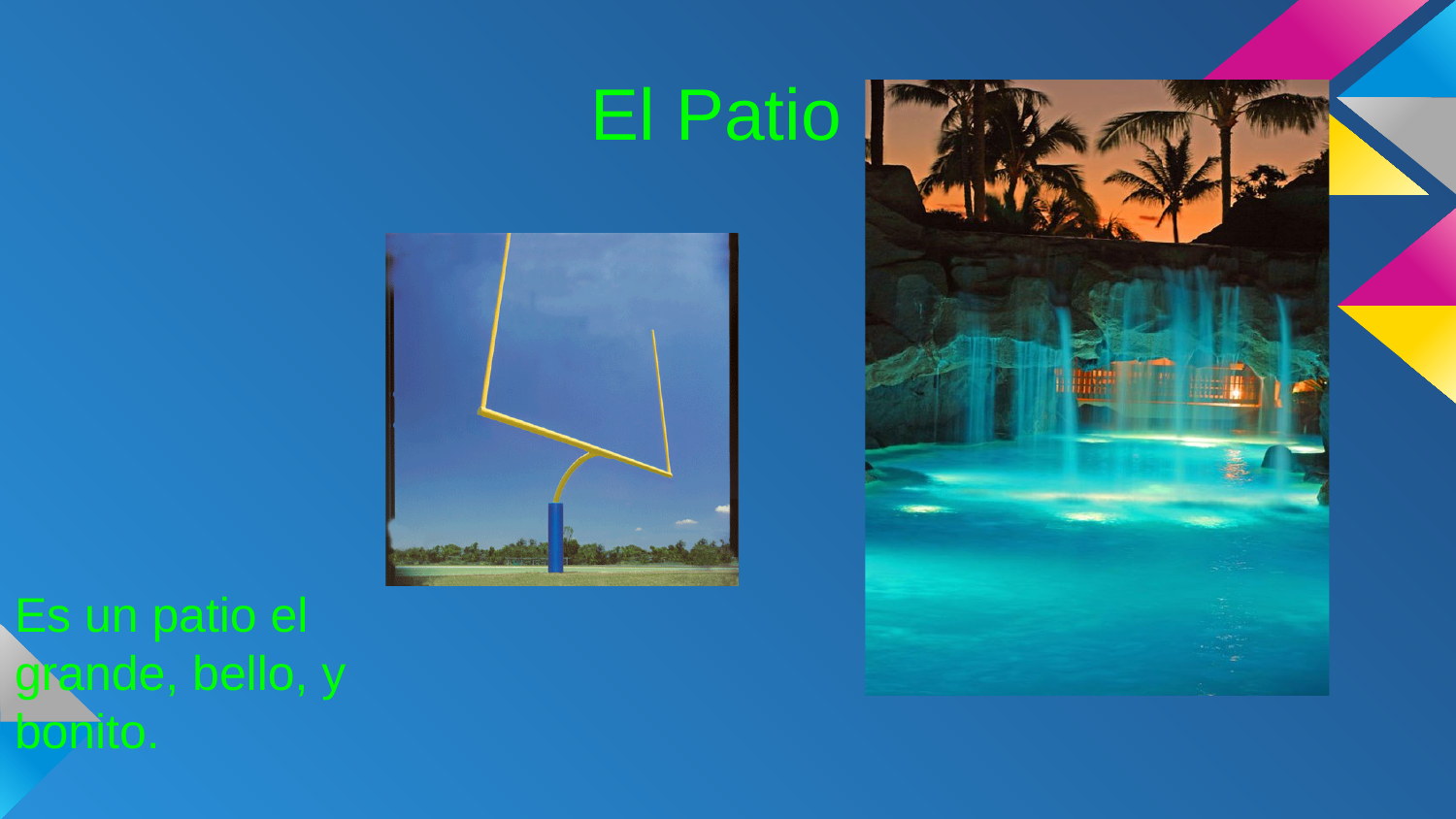

# El Patio

Es un patio el grande, bello, y
bonito.